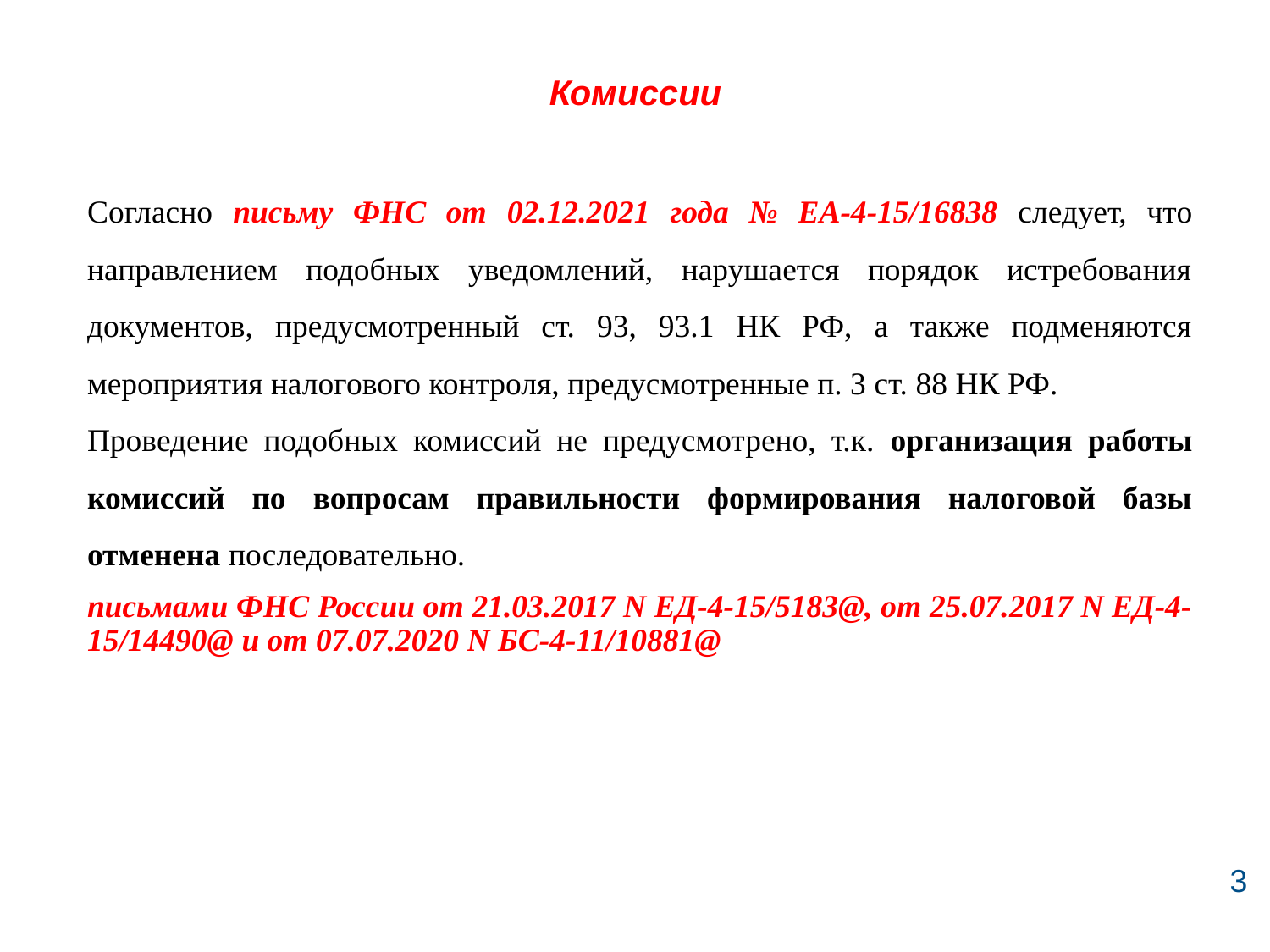

# Комиссии
Согласно письму ФНС от 02.12.2021 года № ЕА-4-15/16838 следует, что направлением подобных уведомлений, нарушается порядок истребования документов, предусмотренный ст. 93, 93.1 НК РФ, а также подменяются мероприятия налогового контроля, предусмотренные п. 3 ст. 88 НК РФ.
Проведение подобных комиссий не предусмотрено, т.к. организация работы комиссий по вопросам правильности формирования налоговой базы отменена последовательно.
письмами ФНС России от 21.03.2017 N ЕД-4-15/5183@, от 25.07.2017 N ЕД-4-15/14490@ и от 07.07.2020 N БС-4-11/10881@